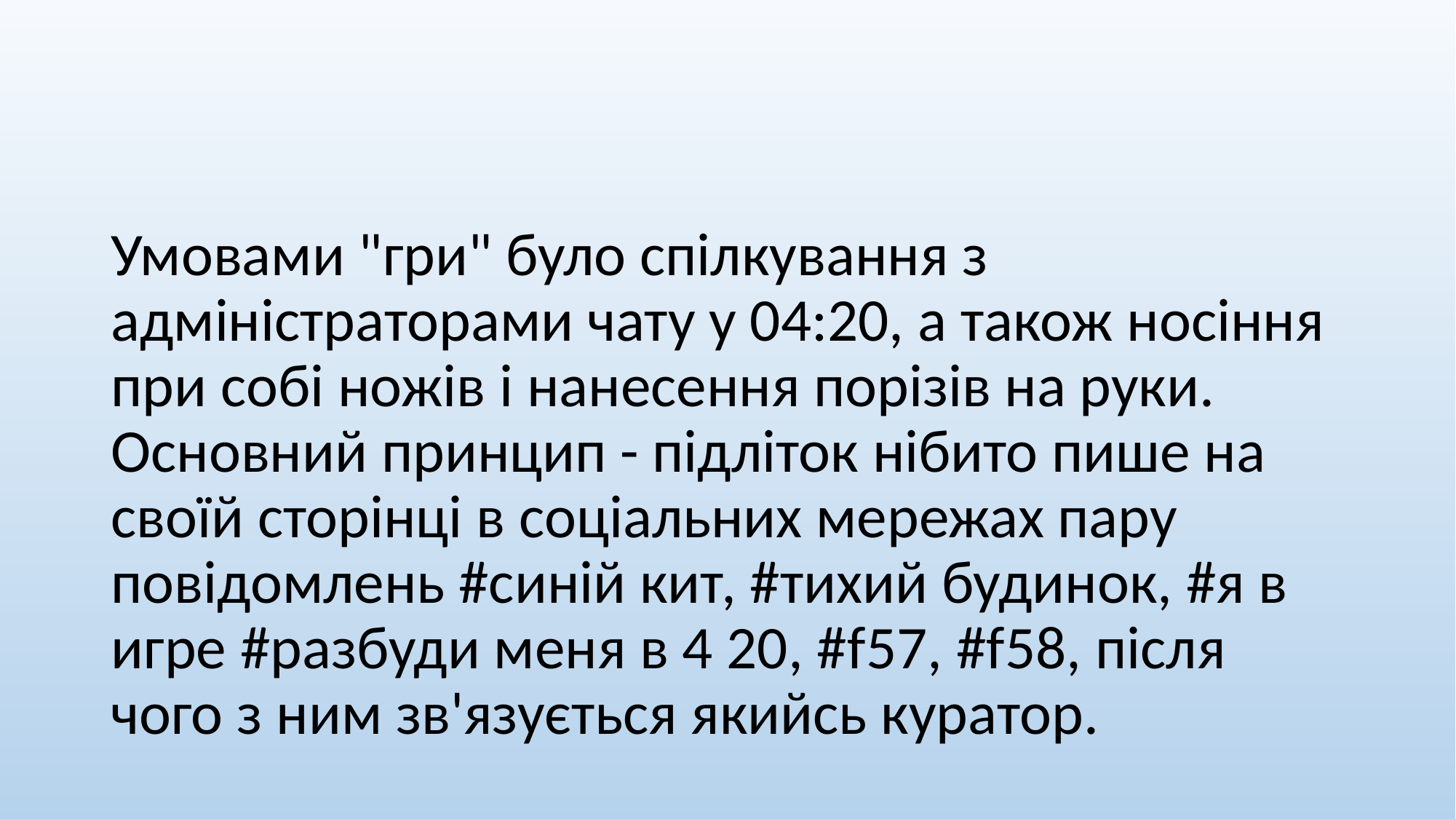

#
Умовами "гри" було спілкування з адміністраторами чату у 04:20, а також носіння при собі ножів і нанесення порізів на руки. Основний принцип - підліток нібито пише на своїй сторінці в соціальних мережах пару повідомлень #синій кит, #тихий будинок, #я в игре #разбуди меня в 4 20, #f57, #f58, після чого з ним зв'язується якийсь куратор.